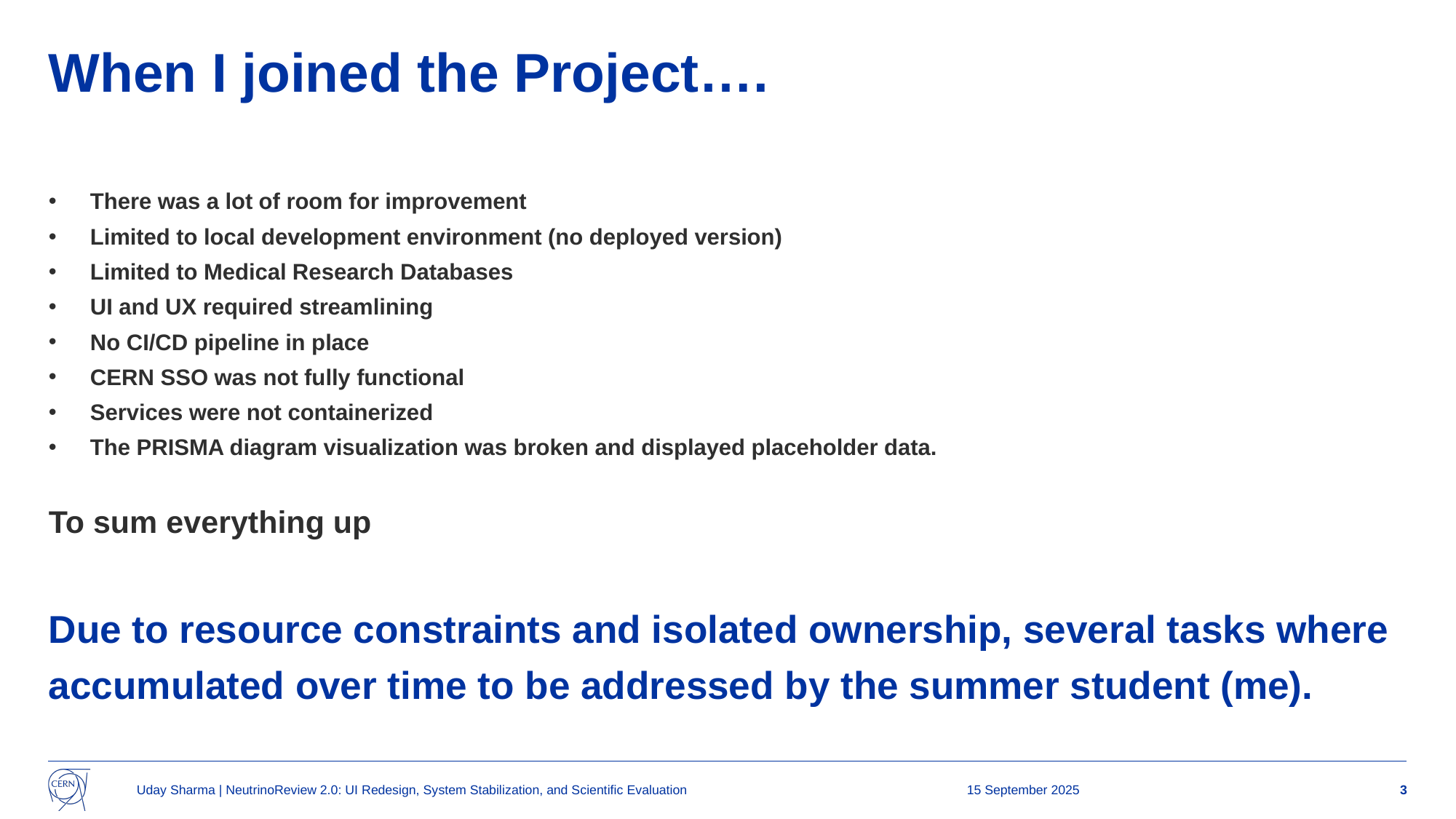

# When I joined the Project….
There was a lot of room for improvement
Limited to local development environment (no deployed version)
Limited to Medical Research Databases
UI and UX required streamlining
No CI/CD pipeline in place
CERN SSO was not fully functional
Services were not containerized
The PRISMA diagram visualization was broken and displayed placeholder data.

To sum everything up

Due to resource constraints and isolated ownership, several tasks where accumulated over time to be addressed by the summer student (me).

Uday Sharma | NeutrinoReview 2.0: UI Redesign, System Stabilization, and Scientific Evaluation
15 September 2025
3